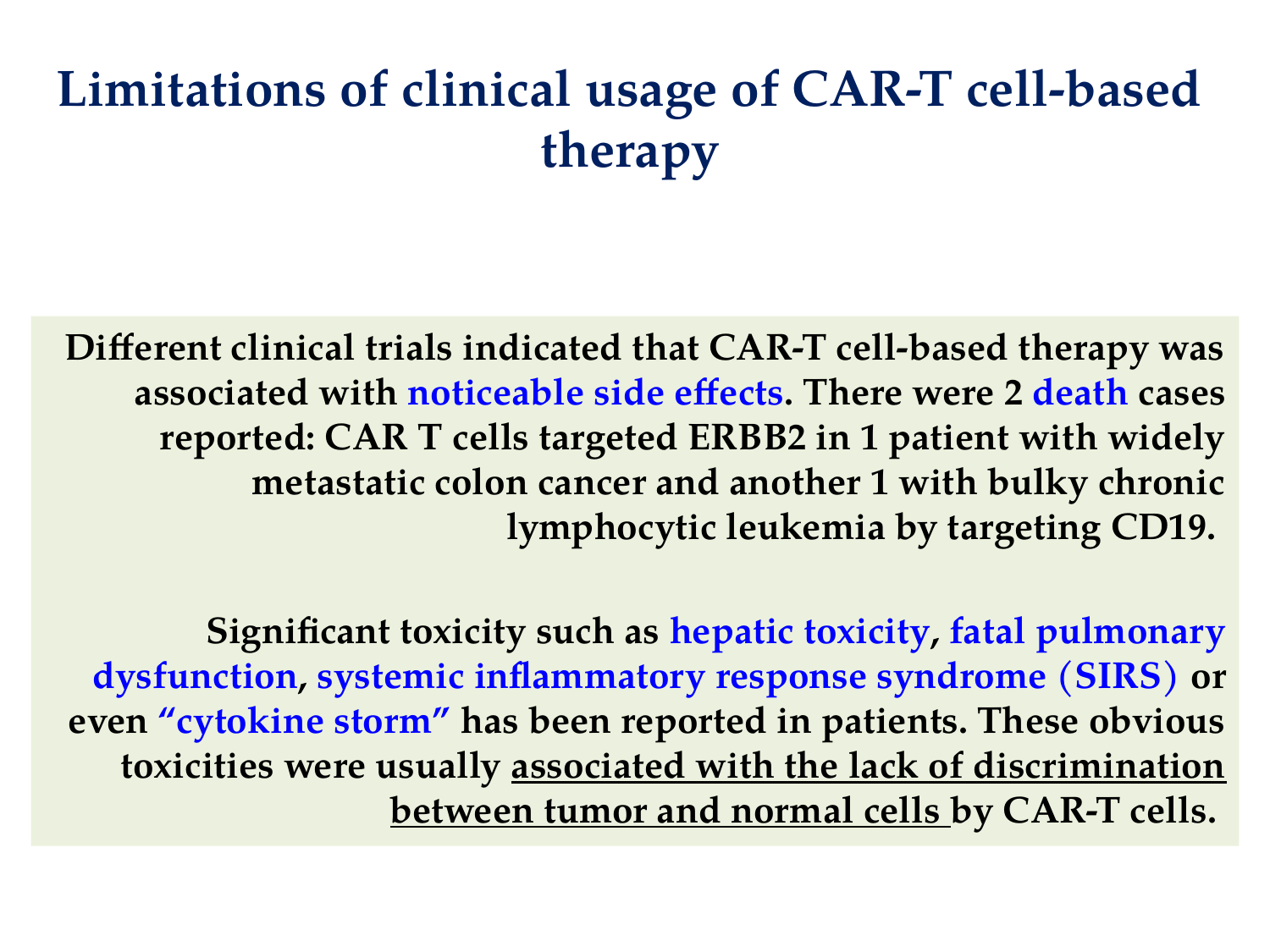

# Limitations of clinical usage of CAR-T cell-based therapy
Different clinical trials indicated that CAR-T cell-based therapy was associated with noticeable side effects. There were 2 death cases reported: CAR T cells targeted ERBB2 in 1 patient with widely metastatic colon cancer and another 1 with bulky chronic lymphocytic leukemia by targeting CD19.

Significant toxicity such as hepatic toxicity, fatal pulmonary dysfunction, systemic inflammatory response syndrome (SIRS) or even “cytokine storm” has been reported in patients. These obvious toxicities were usually associated with the lack of discrimination between tumor and normal cells by CAR-T cells.